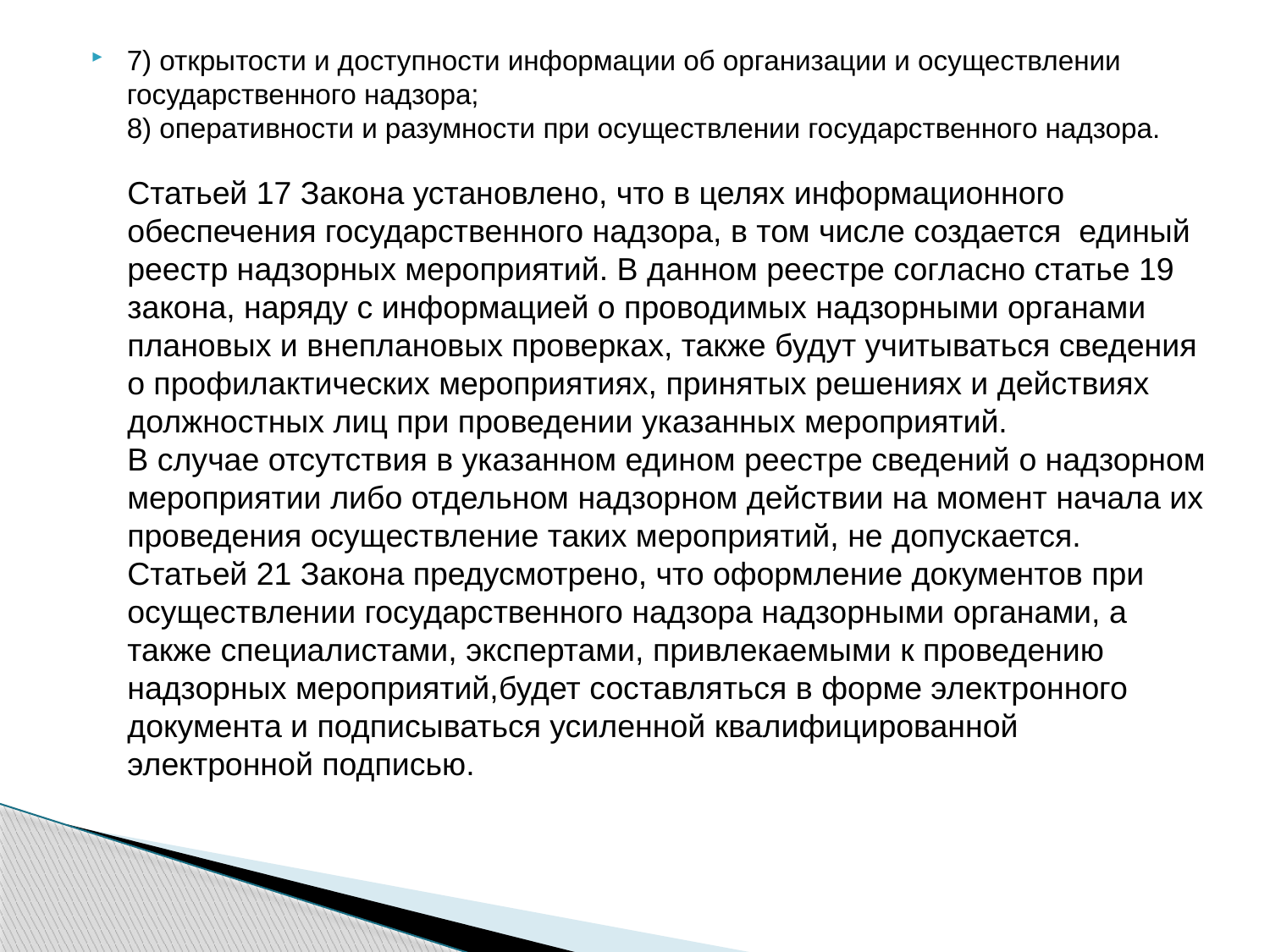

7) открытости и доступности информации об организации и осуществлении государственного надзора;
8) оперативности и разумности при осуществлении государственного надзора.
Статьей 17 Закона установлено, что в целях информационного обеспечения государственного надзора, в том числе создается  единый реестр надзорных мероприятий. В данном реестре согласно статье 19 закона, наряду с информацией о проводимых надзорными органами плановых и внеплановых проверках, также будут учитываться сведения о профилактических мероприятиях, принятых решениях и действиях должностных лиц при проведении указанных мероприятий.
В случае отсутствия в указанном едином реестре сведений о надзорном мероприятии либо отдельном надзорном действии на момент начала их проведения осуществление таких мероприятий, не допускается.
Статьей 21 Закона предусмотрено, что оформление документов при осуществлении государственного надзора надзорными органами, а также специалистами, экспертами, привлекаемыми к проведению надзорных мероприятий,будет составляться в форме электронного документа и подписываться усиленной квалифицированной электронной подписью.